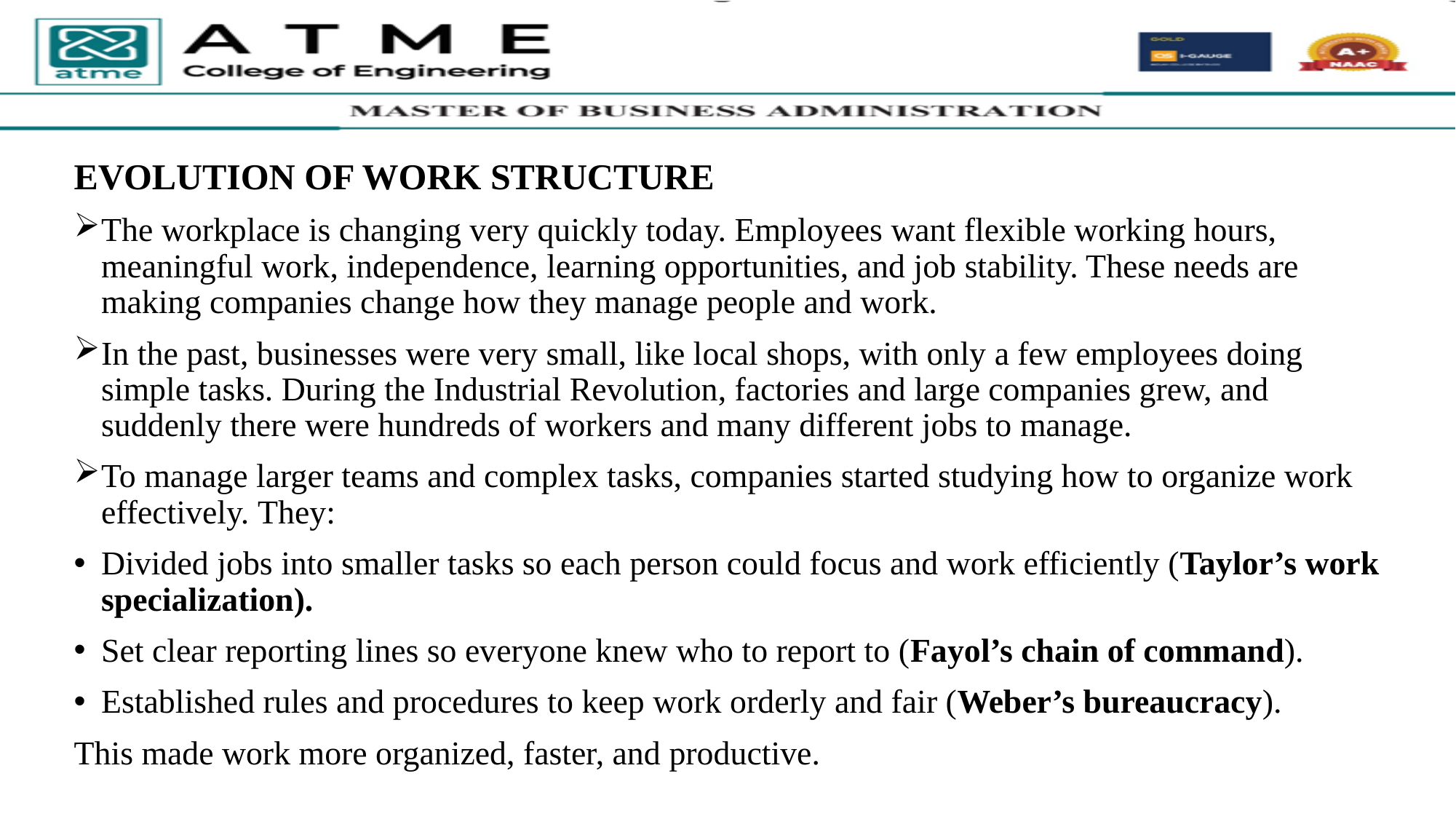

EVOLUTION OF WORK STRUCTURE
The workplace is changing very quickly today. Employees want flexible working hours, meaningful work, independence, learning opportunities, and job stability. These needs are making companies change how they manage people and work.
In the past, businesses were very small, like local shops, with only a few employees doing simple tasks. During the Industrial Revolution, factories and large companies grew, and suddenly there were hundreds of workers and many different jobs to manage.
To manage larger teams and complex tasks, companies started studying how to organize work effectively. They:
Divided jobs into smaller tasks so each person could focus and work efficiently (Taylor’s work specialization).
Set clear reporting lines so everyone knew who to report to (Fayol’s chain of command).
Established rules and procedures to keep work orderly and fair (Weber’s bureaucracy).
This made work more organized, faster, and productive.